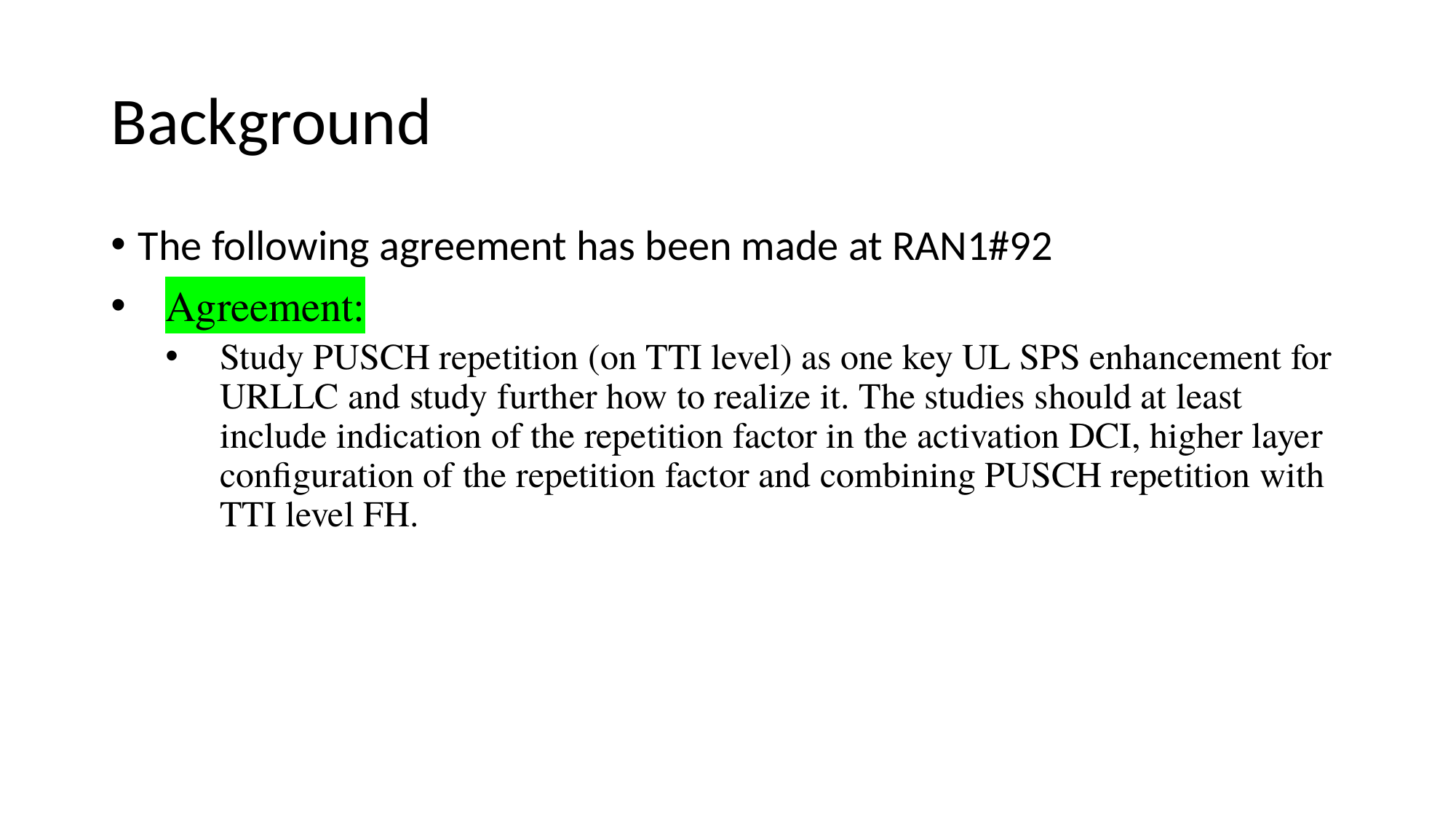

# Background
The following agreement has been made at RAN1#92
Agreement:
Study PUSCH repetition (on TTI level) as one key UL SPS enhancement for URLLC and study further how to realize it. The studies should at least include indication of the repetition factor in the activation DCI, higher layer configuration of the repetition factor and combining PUSCH repetition with TTI level FH.